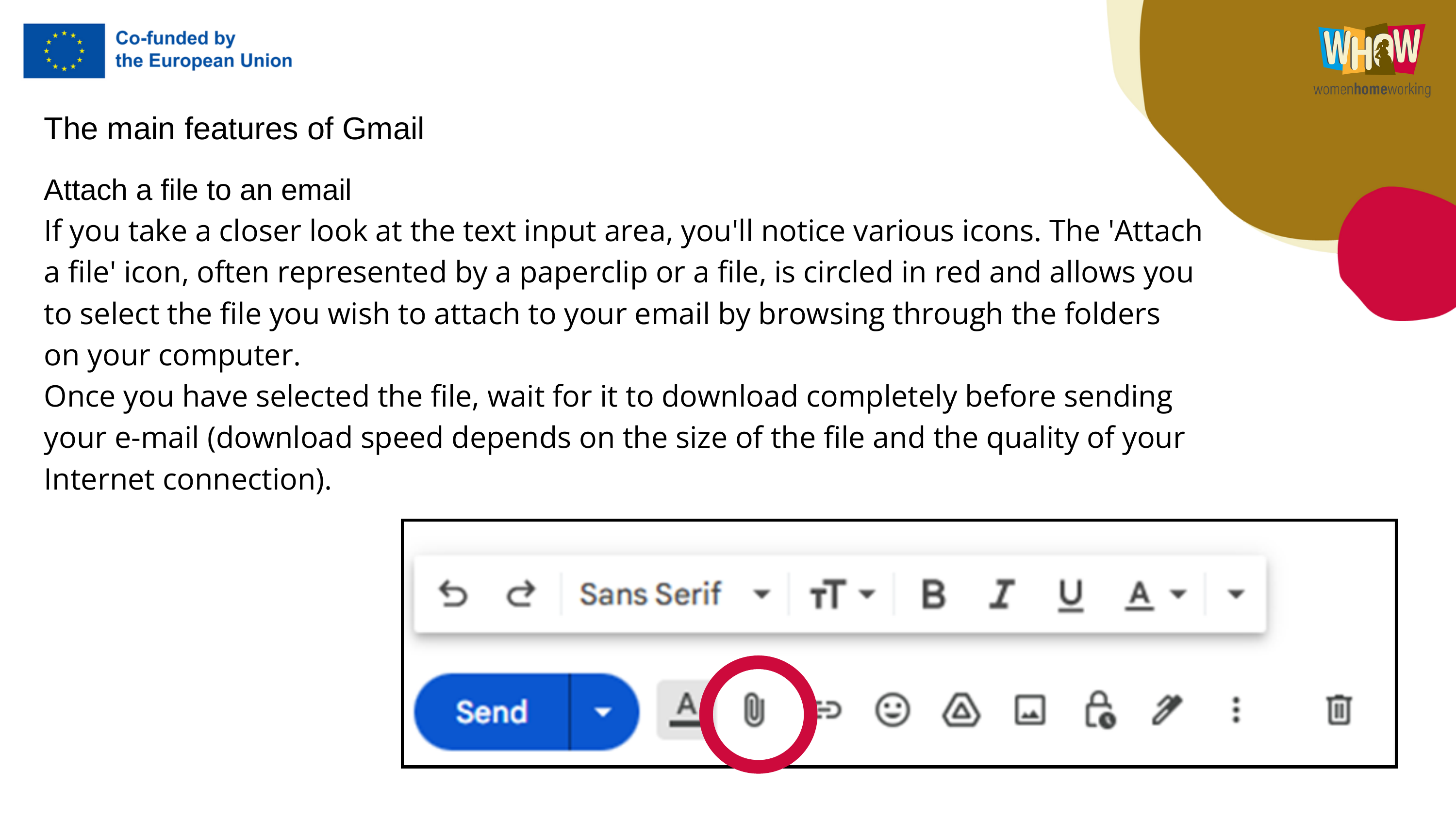

The main features of Gmail
Attach a file to an email
If you take a closer look at the text input area, you'll notice various icons. The 'Attach a file' icon, often represented by a paperclip or a file, is circled in red and allows you to select the file you wish to attach to your email by browsing through the folders on your computer.
Once you have selected the file, wait for it to download completely before sending your e-mail (download speed depends on the size of the file and the quality of your Internet connection).